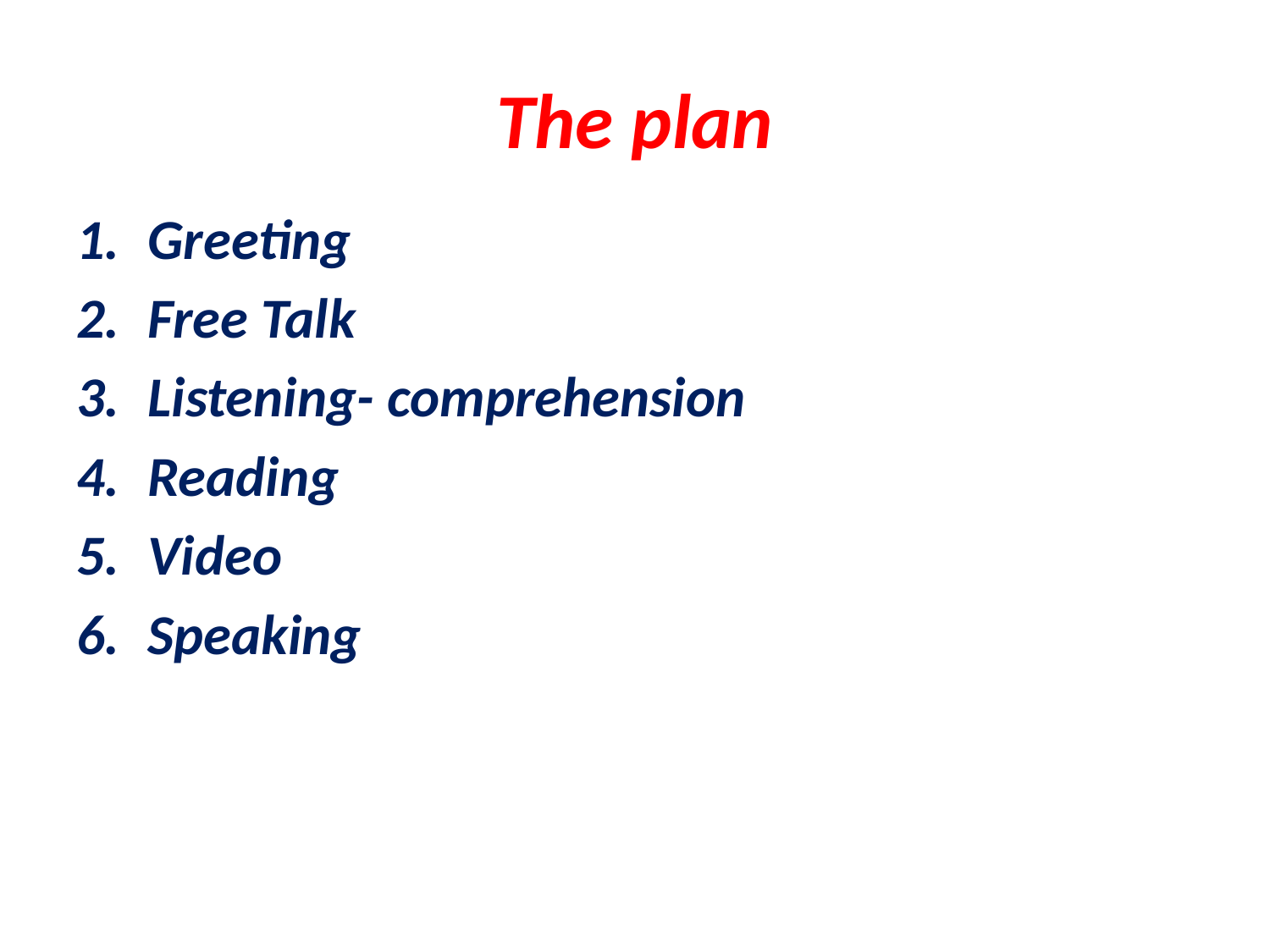

# The plan
Greeting
Free Talk
Listening- comprehension
Reading
Video
Speaking